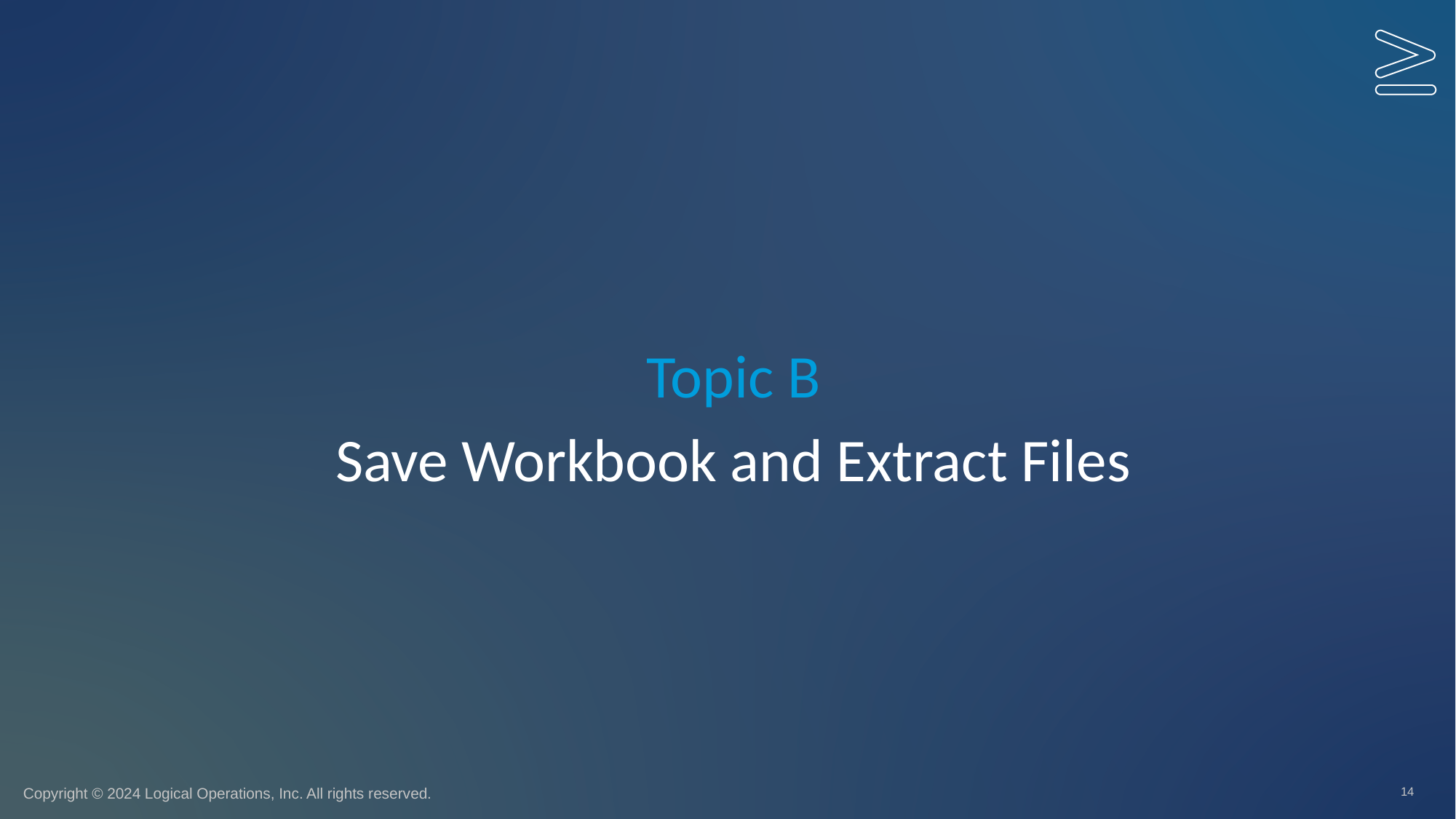

Topic B
# Save Workbook and Extract Files
14